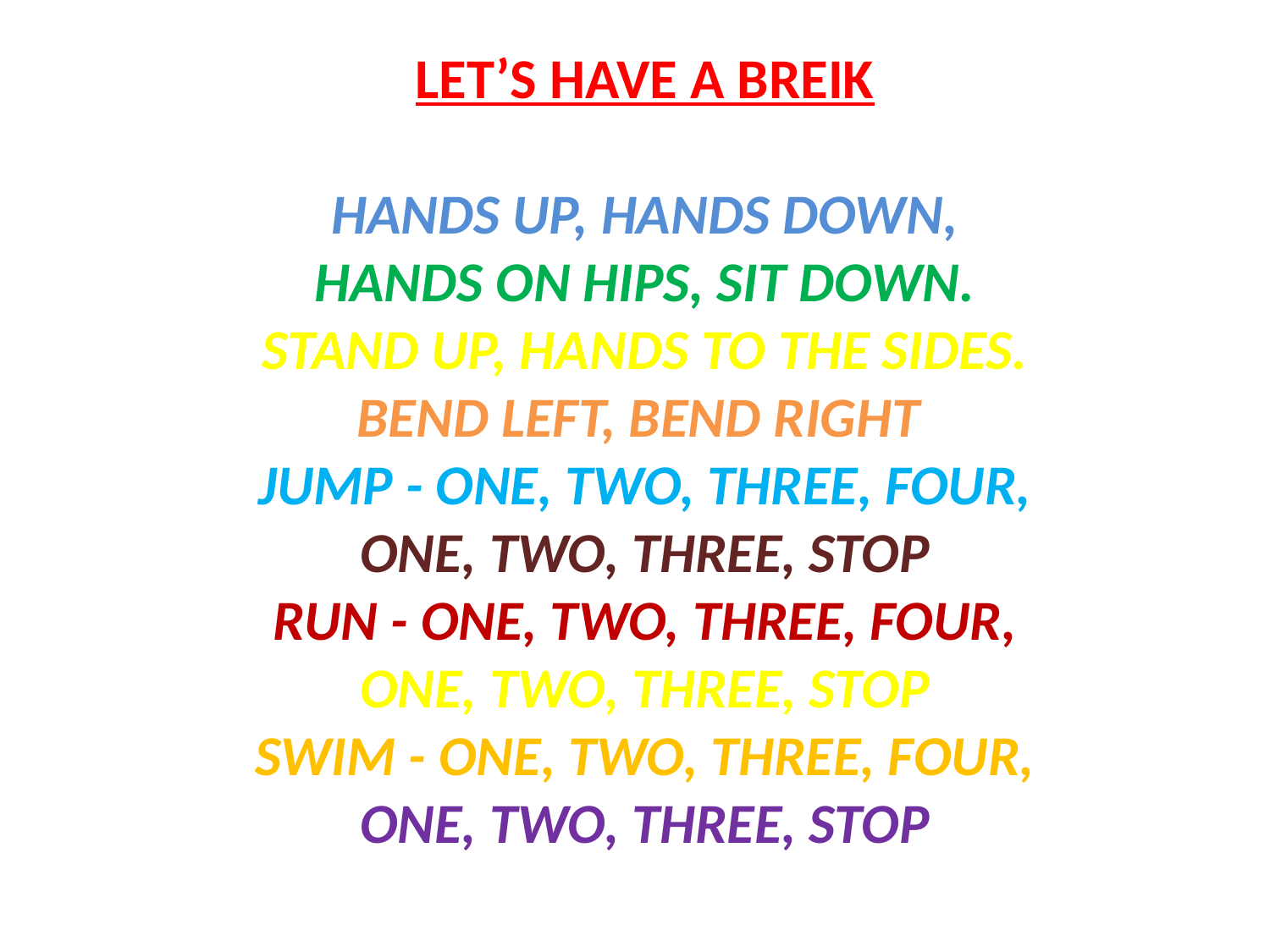

LET’S HAVE A BREIK

HANDS UP, HANDS DOWN,
HANDS ON HIPS, SIT DOWN.
STAND UP, HANDS TO THE SIDES.
BEND LEFT, BEND RIGHT
JUMP - ONE, TWO, THREE, FOUR,
ONE, TWO, THREE, STOP
RUN - ONE, TWO, THREE, FOUR,
ONE, TWO, THREE, STOP
SWIM - ONE, TWO, THREE, FOUR,
ONE, TWO, THREE, STOP